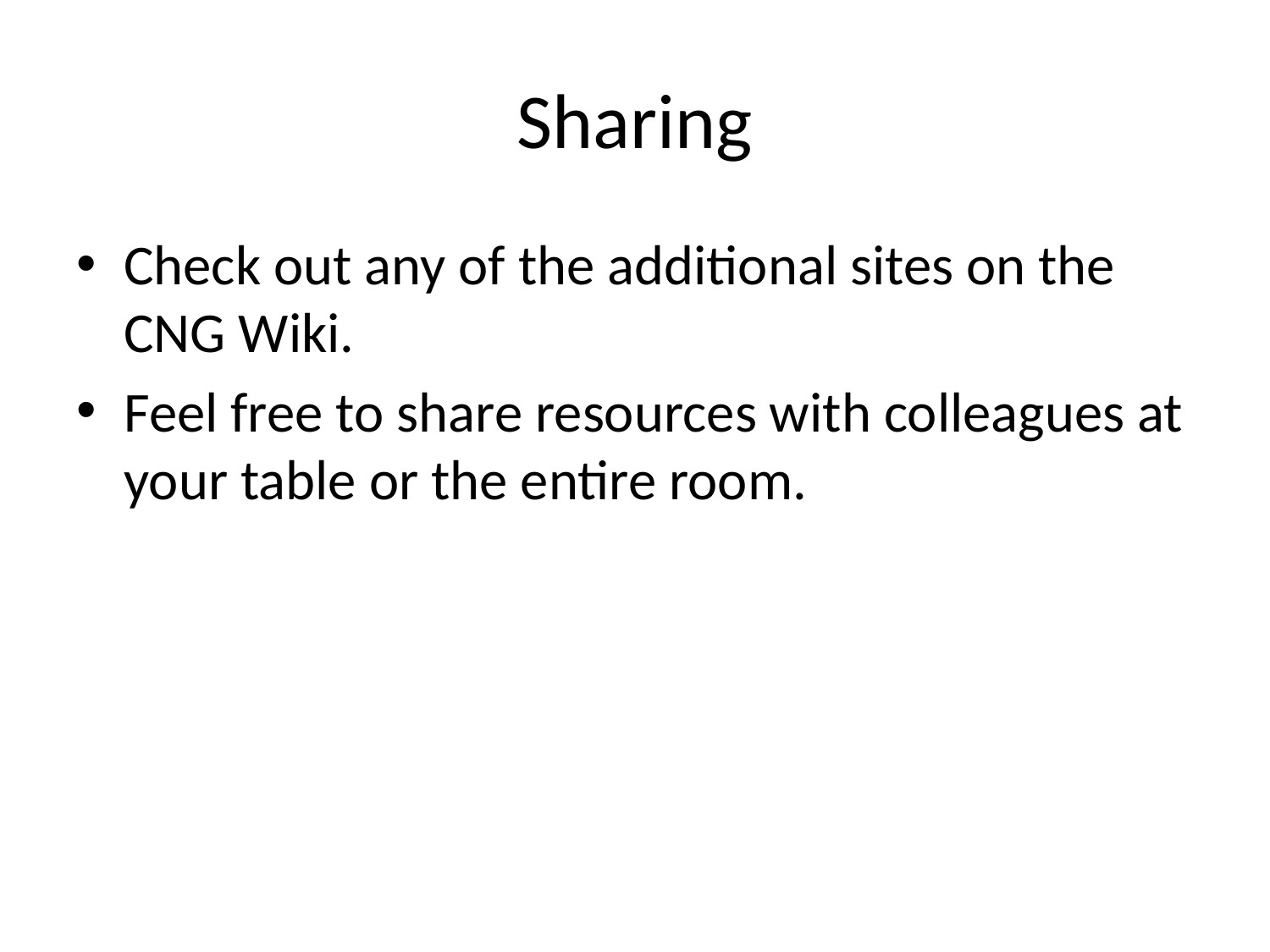

# Sharing
Check out any of the additional sites on the CNG Wiki.
Feel free to share resources with colleagues at your table or the entire room.